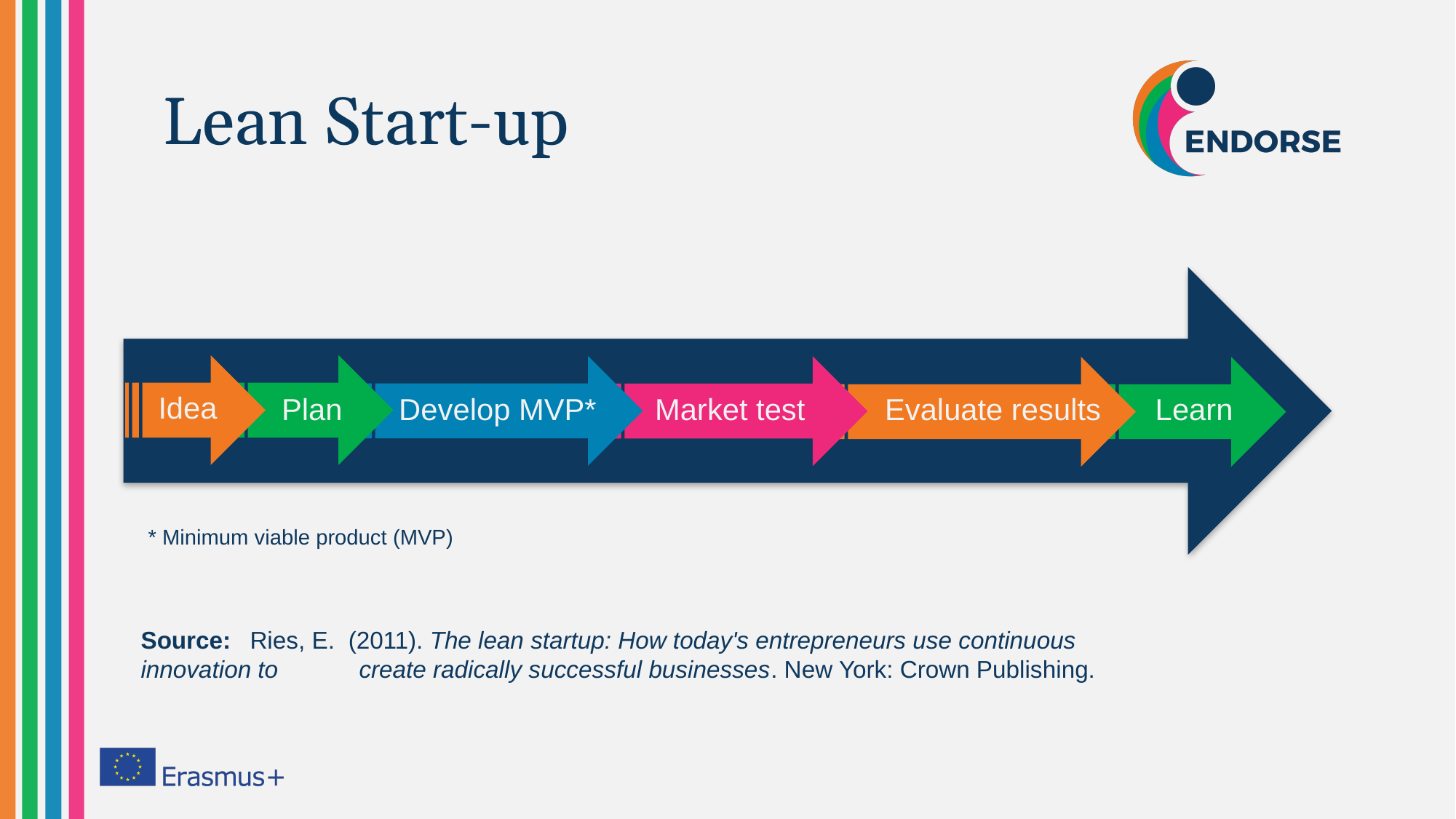

# Lean Start-up

Idea
Develop MVP*
Evaluate results
Learn
Plan
Market test
* Minimum viable product (MVP)
Source: 	Ries, E.  (2011). The lean startup: How today's entrepreneurs use continuous innovation to 	create radically successful businesses. New York: Crown Publishing.